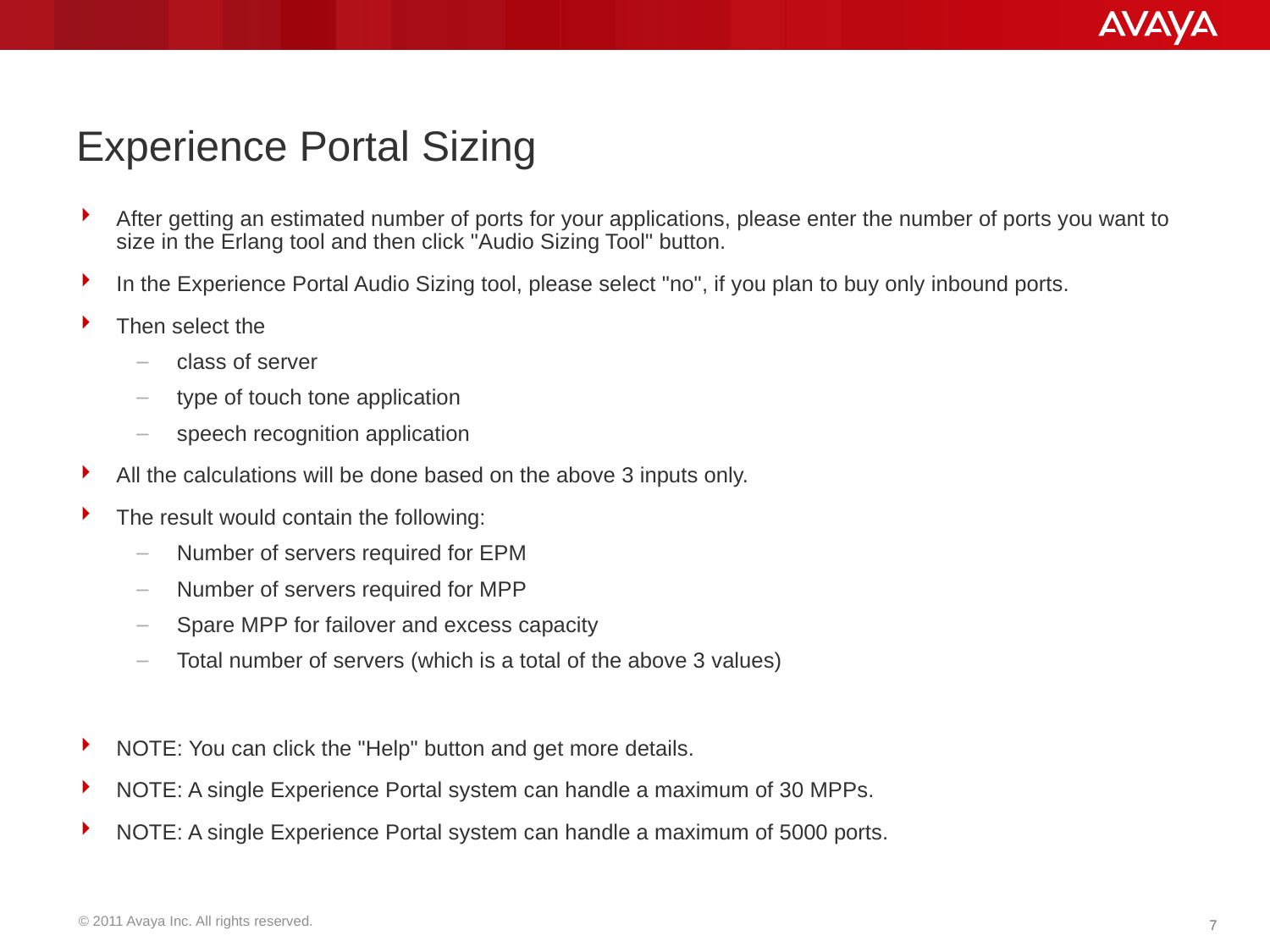

# Experience Portal Sizing
After getting an estimated number of ports for your applications, please enter the number of ports you want to size in the Erlang tool and then click "Audio Sizing Tool" button.
In the Experience Portal Audio Sizing tool, please select "no", if you plan to buy only inbound ports.
Then select the
class of server
type of touch tone application
speech recognition application
All the calculations will be done based on the above 3 inputs only.
The result would contain the following:
Number of servers required for EPM
Number of servers required for MPP
Spare MPP for failover and excess capacity
Total number of servers (which is a total of the above 3 values)

NOTE: You can click the "Help" button and get more details.
NOTE: A single Experience Portal system can handle a maximum of 30 MPPs.
NOTE: A single Experience Portal system can handle a maximum of 5000 ports.